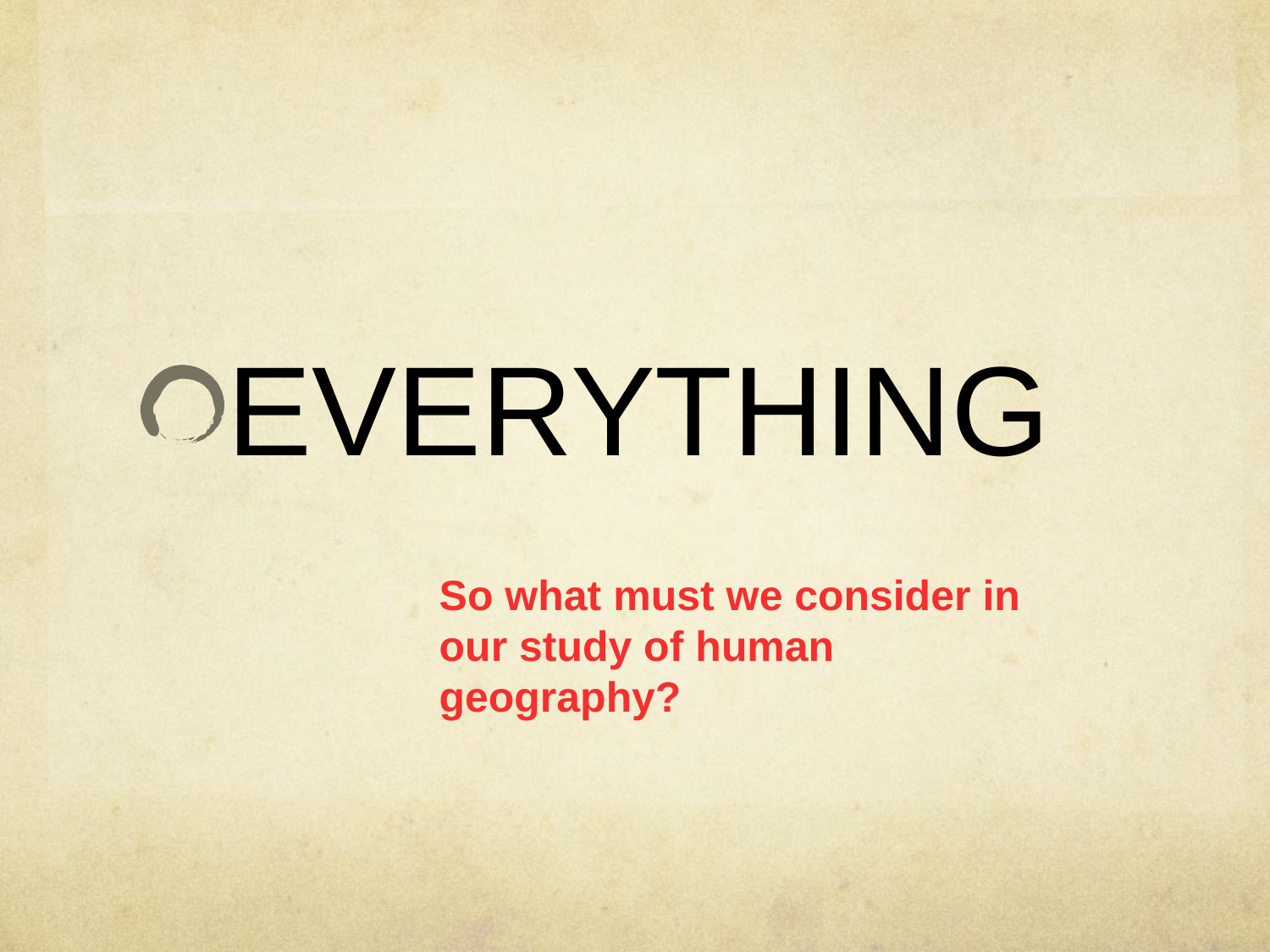

EVERYTHING
So what must we consider in our study of human geography?